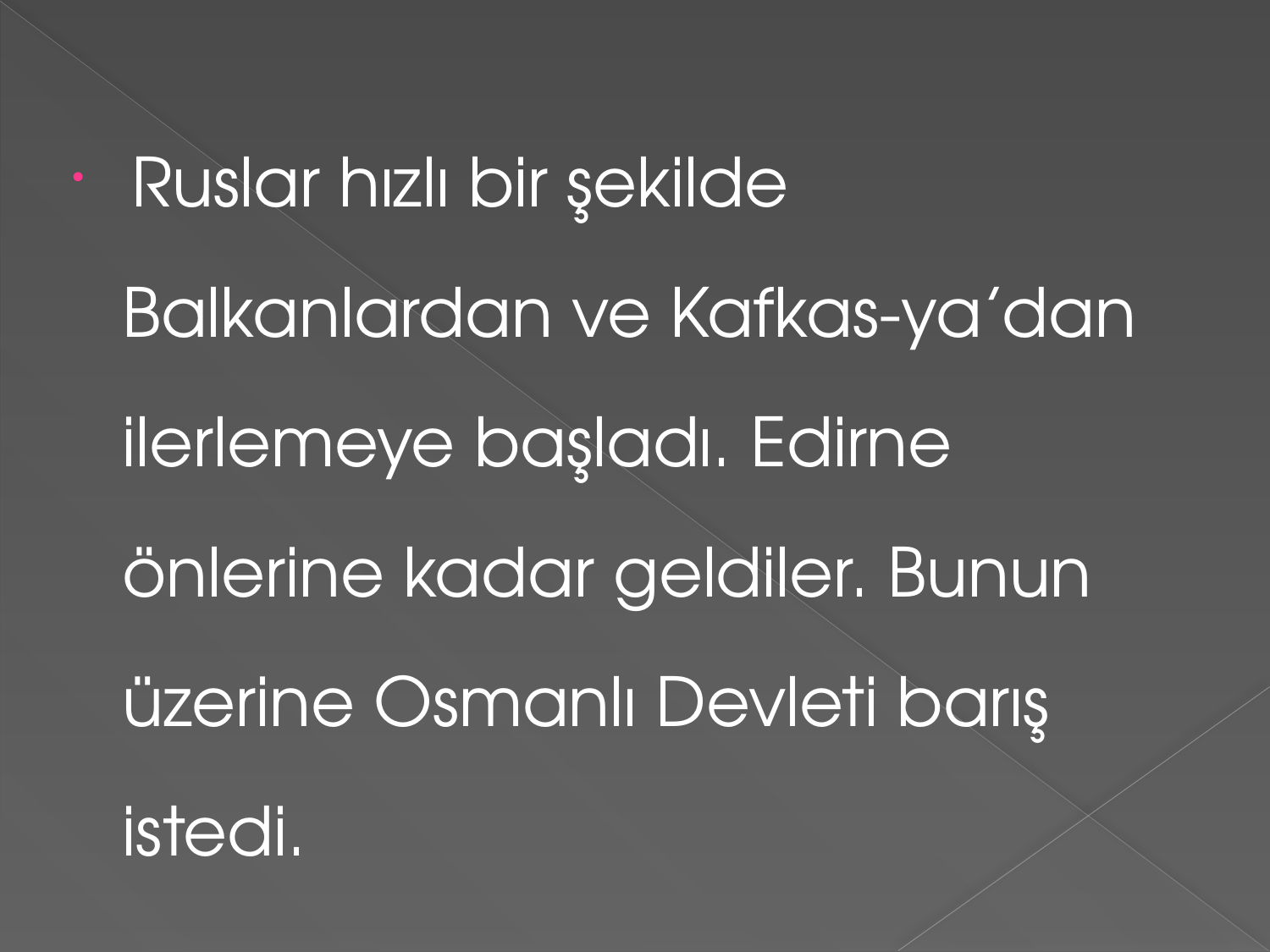

Ruslar hızlı bir şekilde Balkanlardan ve Kafkas-ya’dan ilerlemeye başladı. Edirne önlerine kadar geldiler. Bunun üzerine Osmanlı Devleti barış istedi.